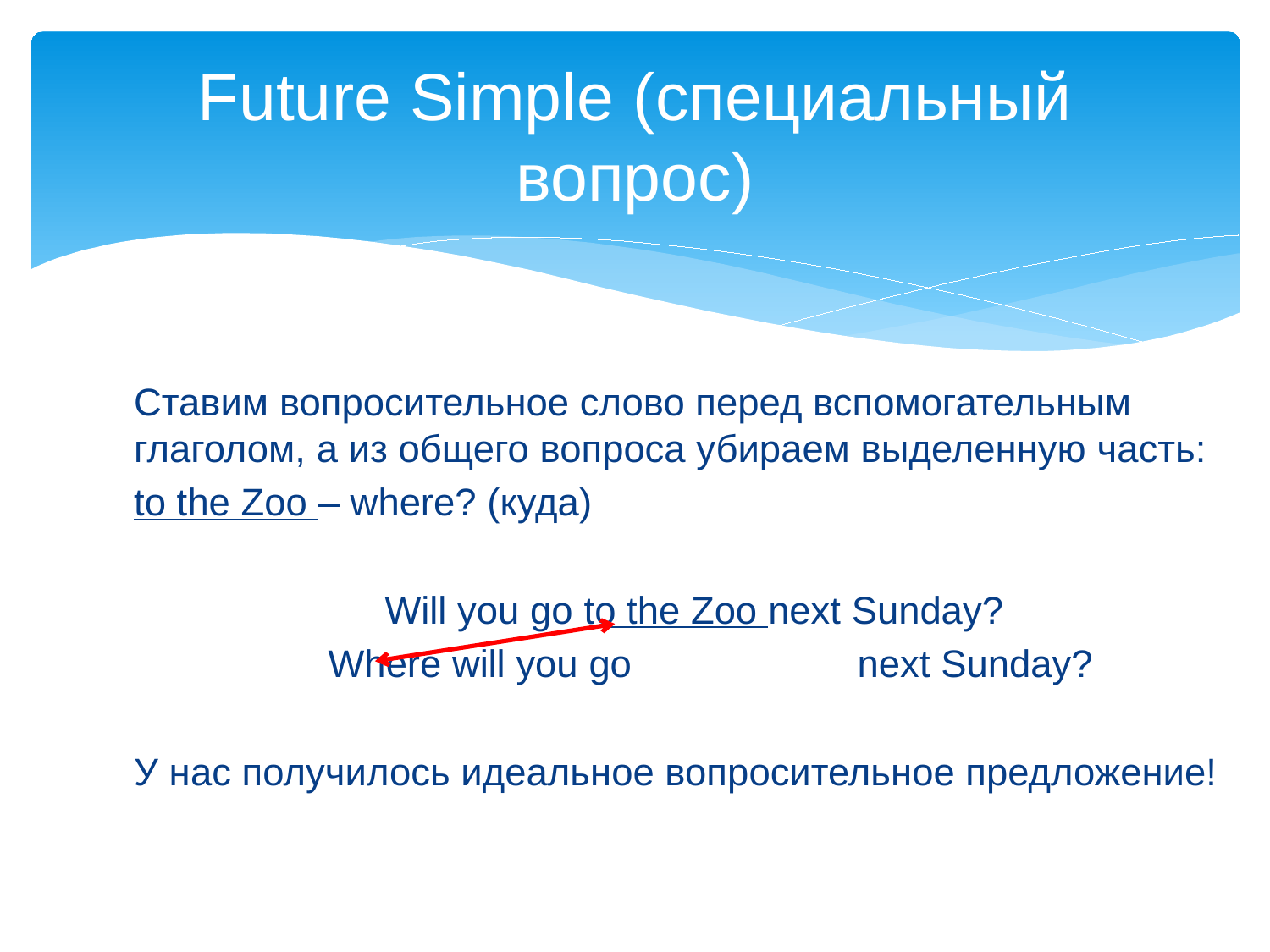

# Future Simple (специальный вопрос)
Ставим вопросительное слово перед вспомогательным глаголом, а из общего вопроса убираем выделенную часть:
to the Zoo – where? (куда)

   Will you go to the Zoo next Sunday?
                  Where will you go                     next Sunday?

У нас получилось идеальное вопросительное предложение!